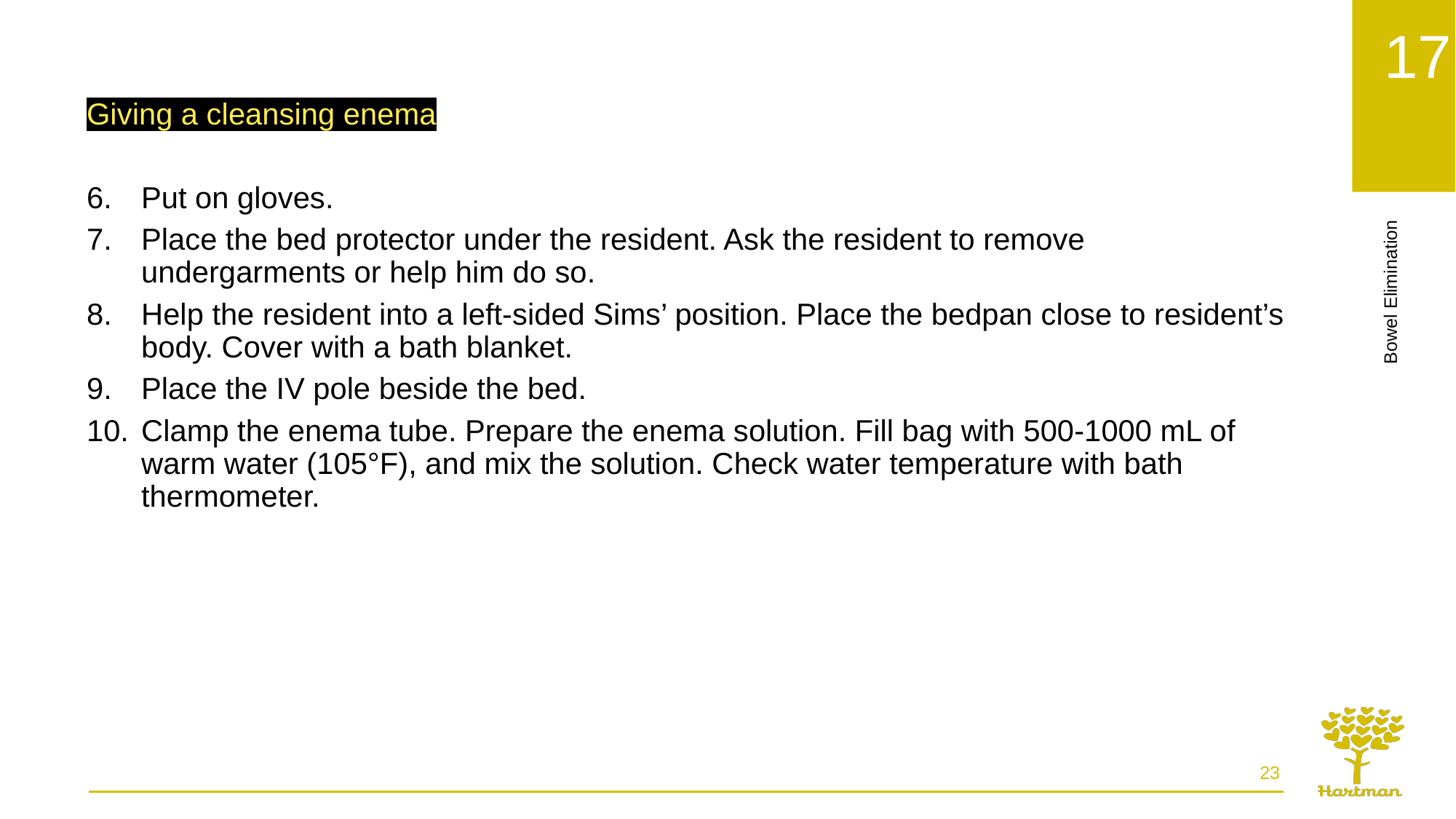

Giving a cleansing enema

Put on gloves.
Place the bed protector under the resident. Ask the resident to remove undergarments or help him do so.
Help the resident into a left-sided Sims’ position. Place the bedpan close to resident’s body. Cover with a bath blanket.
Place the IV pole beside the bed.
Clamp the enema tube. Prepare the enema solution. Fill bag with 500-1000 mL of warm water (105°F), and mix the solution. Check water temperature with bath thermometer.

23